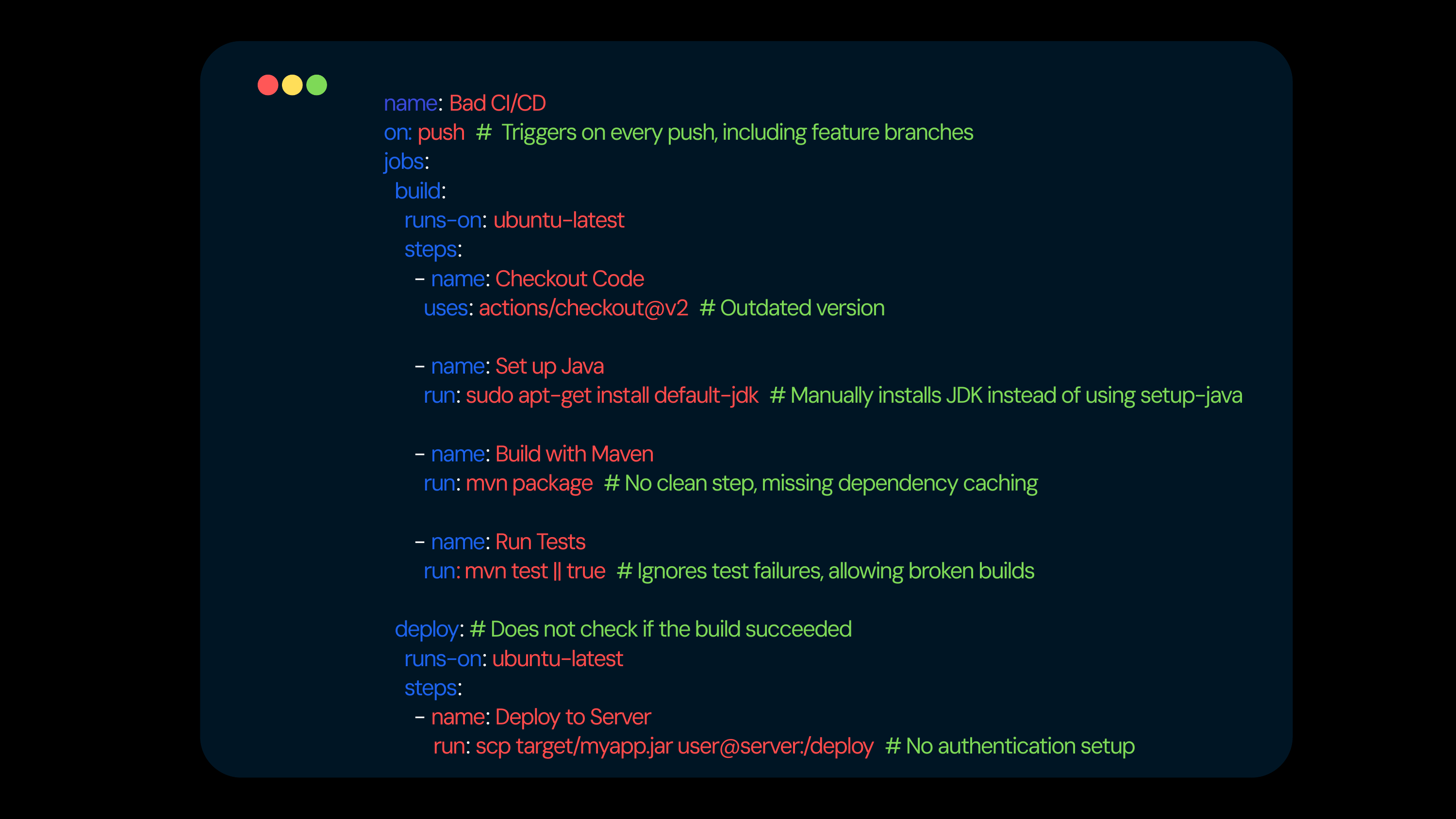

name: Bad CI/CD
on: push  #  Triggers on every push, including feature branches
jobs:
  build:
    runs-on: ubuntu-latest
    steps:
      - name: Checkout Code
        uses: actions/checkout@v2  # Outdated version

      - name: Set up Java
        run: sudo apt-get install default-jdk  # Manually installs JDK instead of using setup-java

      - name: Build with Maven
        run: mvn package  # No clean step, missing dependency caching

      - name: Run Tests
        run: mvn test || true  # Ignores test failures, allowing broken builds

  deploy: # Does not check if the build succeeded
    runs-on: ubuntu-latest
    steps:
      - name: Deploy to Server
          run: scp target/myapp.jar user@server:/deploy  # No authentication setup